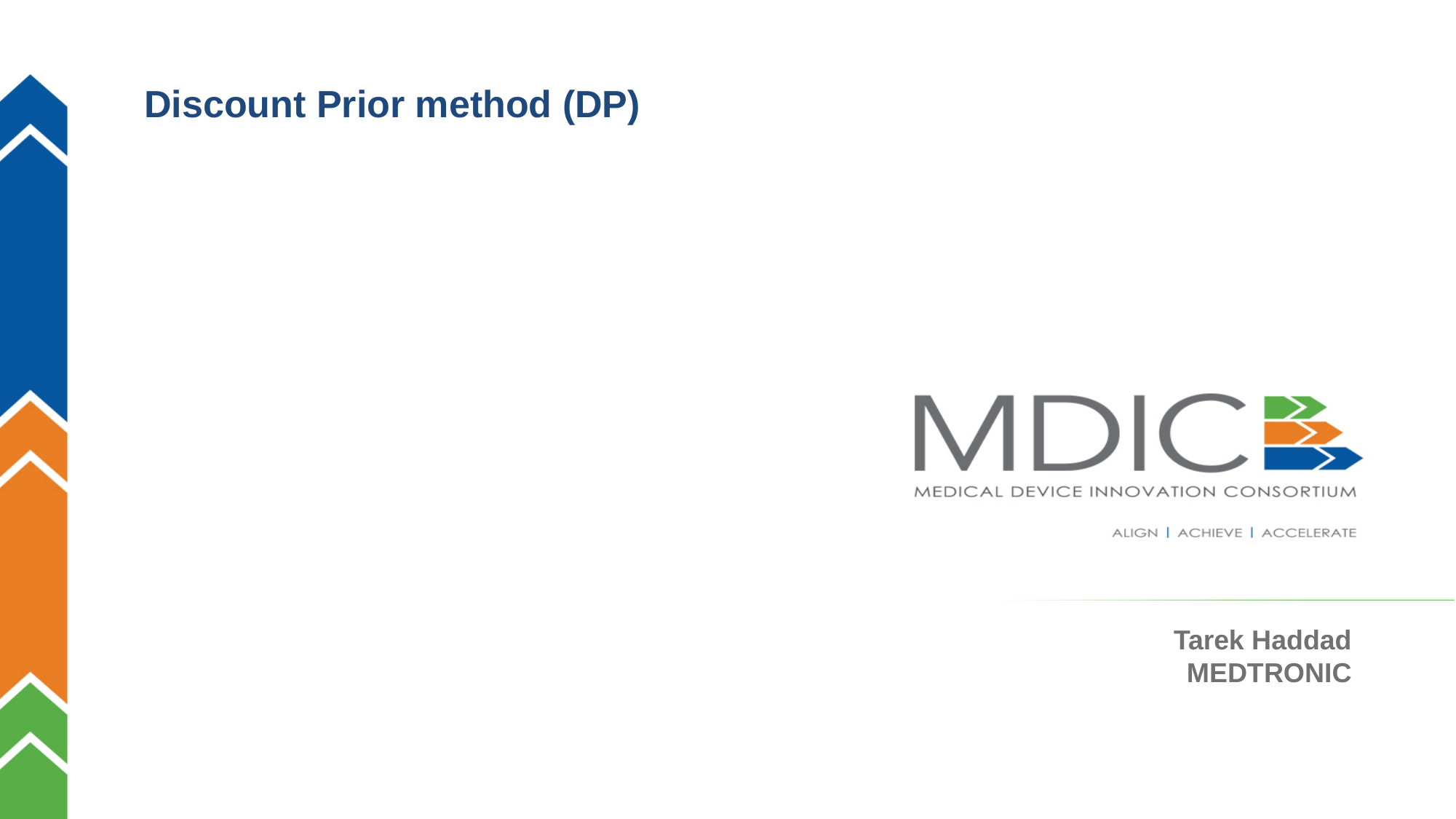

Discount Prior method (DP)
# Tarek Haddad MEDTRONIC